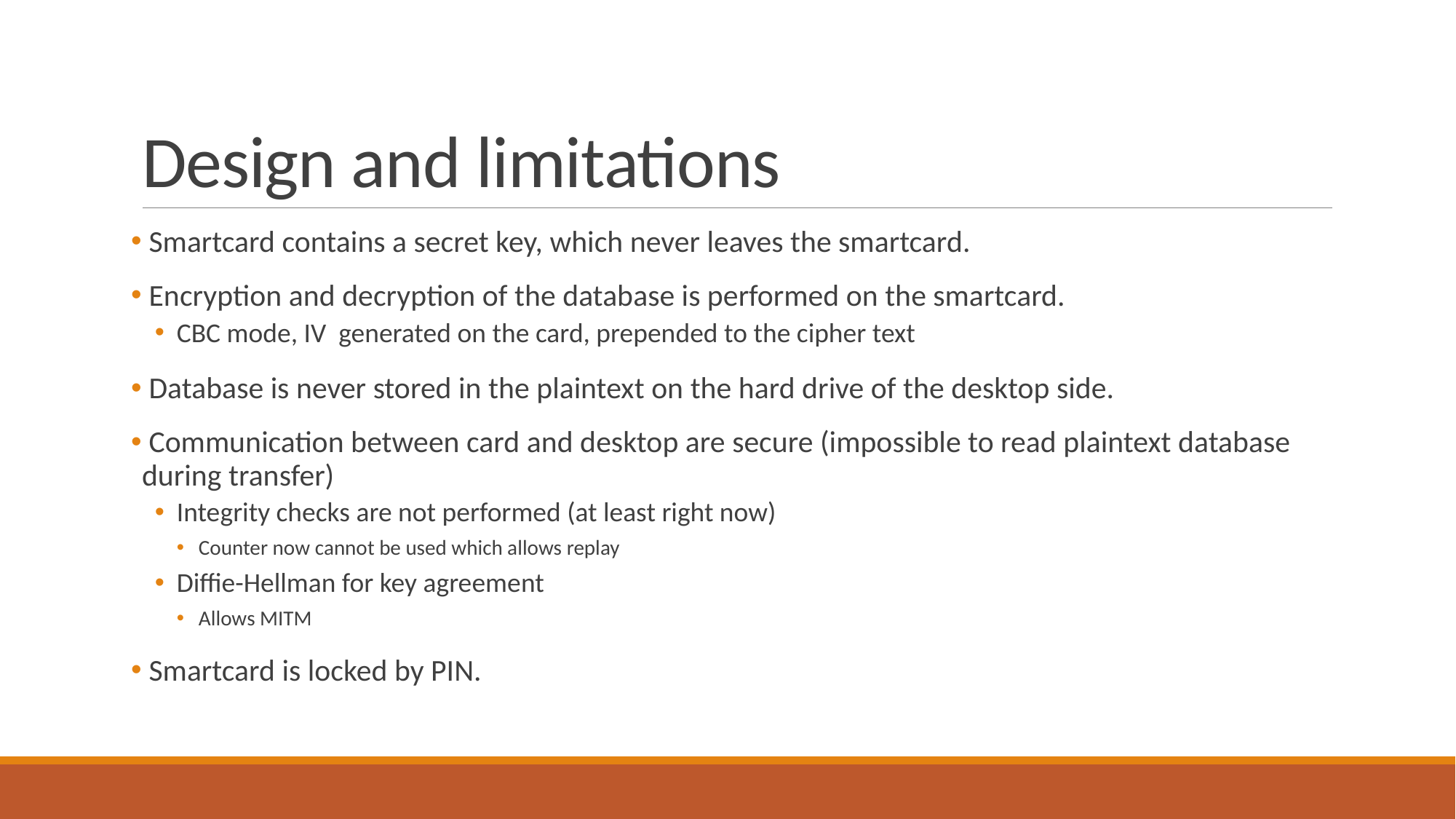

# Design and limitations
 Smartcard contains a secret key, which never leaves the smartcard.
 Encryption and decryption of the database is performed on the smartcard.
CBC mode, IV  generated on the card, prepended to the cipher text
 Database is never stored in the plaintext on the hard drive of the desktop side.
 Communication between card and desktop are secure (impossible to read plaintext database during transfer)
Integrity checks are not performed (at least right now)
Counter now cannot be used which allows replay
Diffie-Hellman for key agreement
Allows MITM
 Smartcard is locked by PIN.